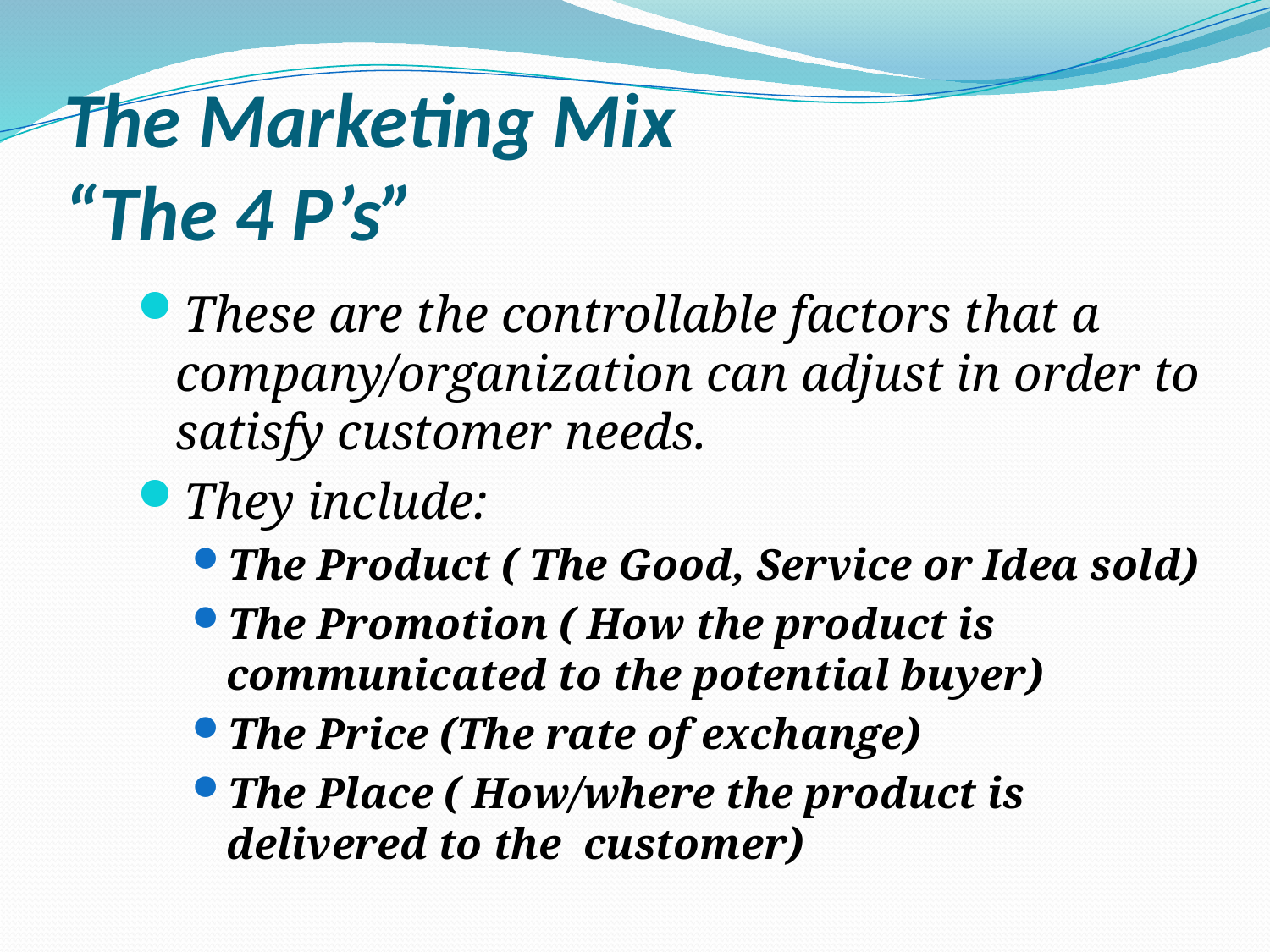

# The Marketing Mix “The 4 P’s”
These are the controllable factors that a company/organization can adjust in order to satisfy customer needs.
They include:
The Product ( The Good, Service or Idea sold)
The Promotion ( How the product is communicated to the potential buyer)
The Price (The rate of exchange)
The Place ( How/where the product is delivered to the  customer)